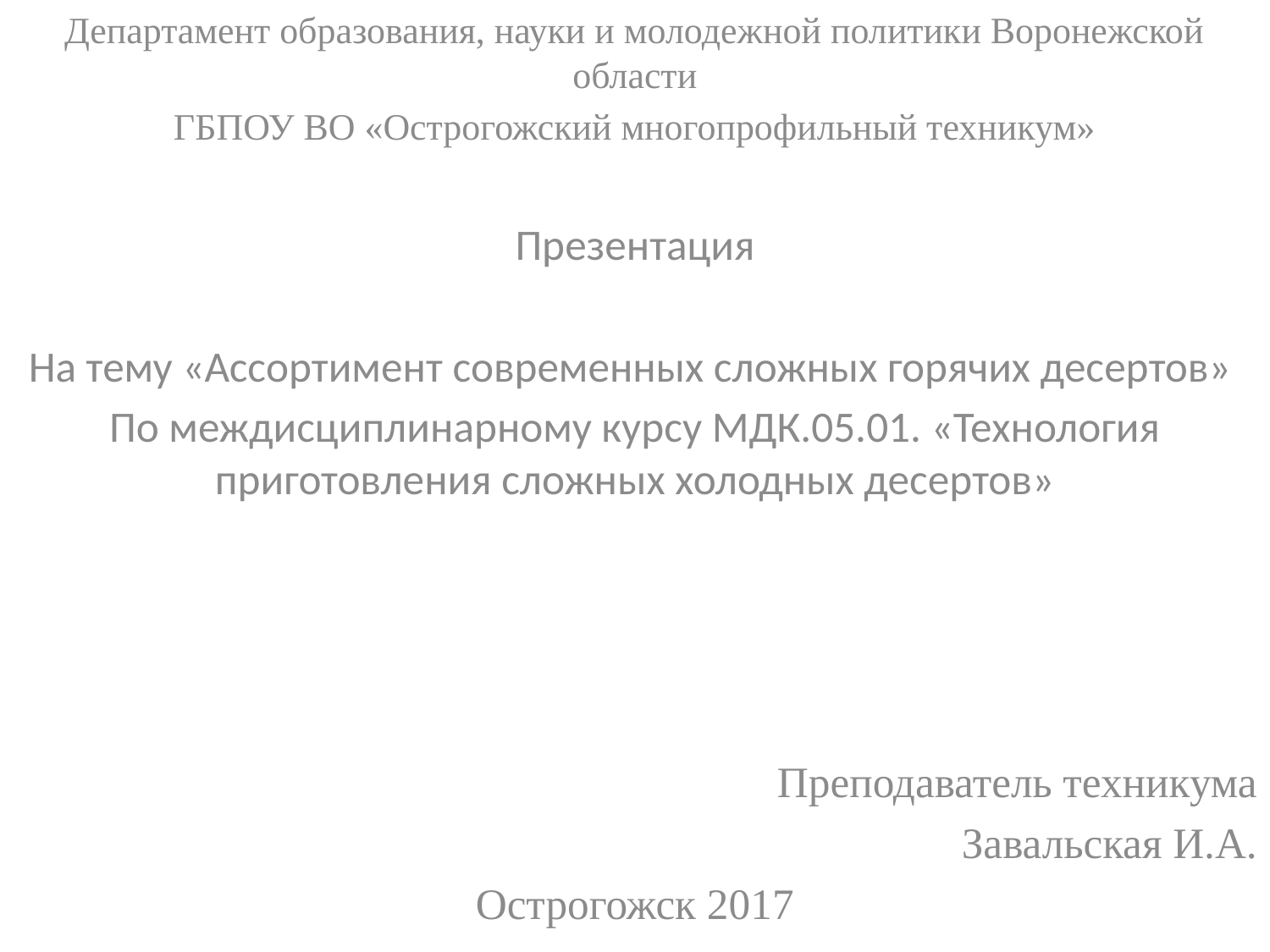

Департамент образования, науки и молодежной политики Воронежской области
ГБПОУ ВО «Острогожский многопрофильный техникум»

Презентация

На тему «Ассортимент современных сложных горячих десертов»
По междисциплинарному курсу МДК.05.01. «Технология приготовления сложных холодных десертов»

Преподаватель техникума
Завальская И.А.
Острогожск 2017